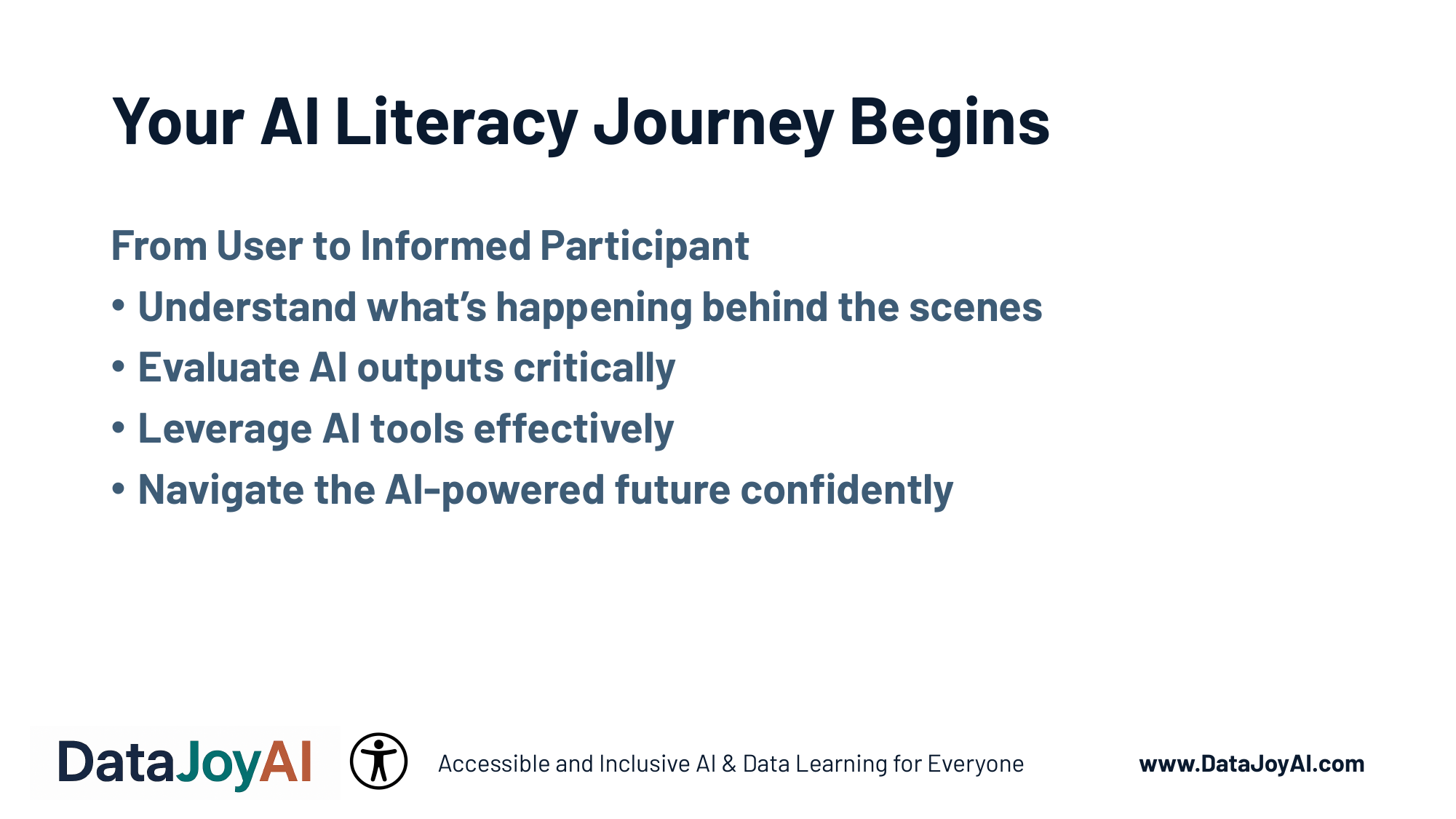

# Your AI Literacy Journey Begins
From User to Informed Participant
Understand what’s happening behind the scenes
Evaluate AI outputs critically
Leverage AI tools effectively
Navigate the AI-powered future confidently